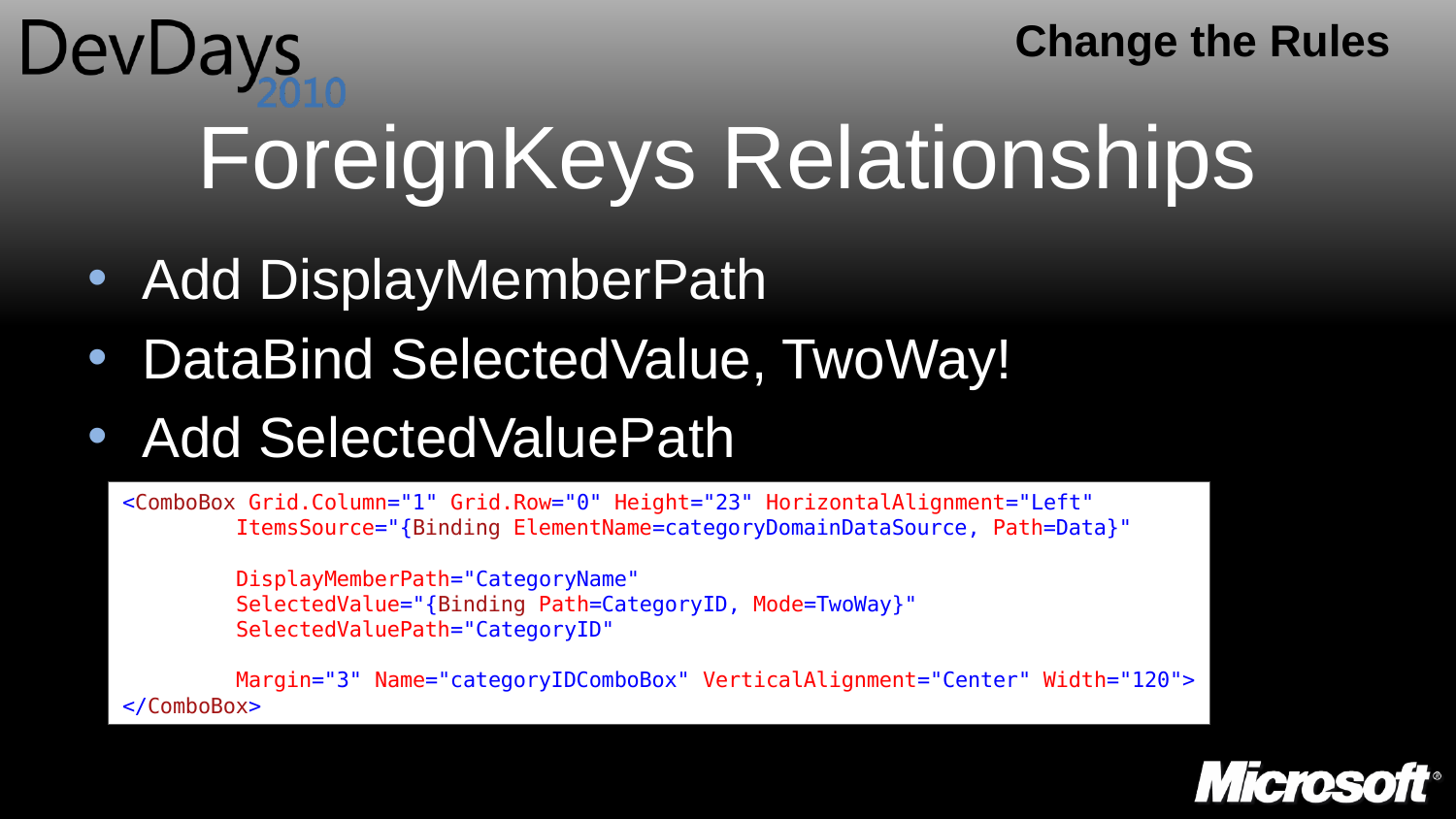

# ForeignKeys Relationships
Add DisplayMemberPath
DataBind SelectedValue, TwoWay!
Add SelectedValuePath
<ComboBox Grid.Column="1" Grid.Row="0" Height="23" HorizontalAlignment="Left"
         ItemsSource="{Binding ElementName=categoryDomainDataSource, Path=Data}"

         DisplayMemberPath="CategoryName"
         SelectedValue="{Binding Path=CategoryID, Mode=TwoWay}"
         SelectedValuePath="CategoryID"

         Margin="3" Name="categoryIDComboBox" VerticalAlignment="Center" Width="120">
</ComboBox>